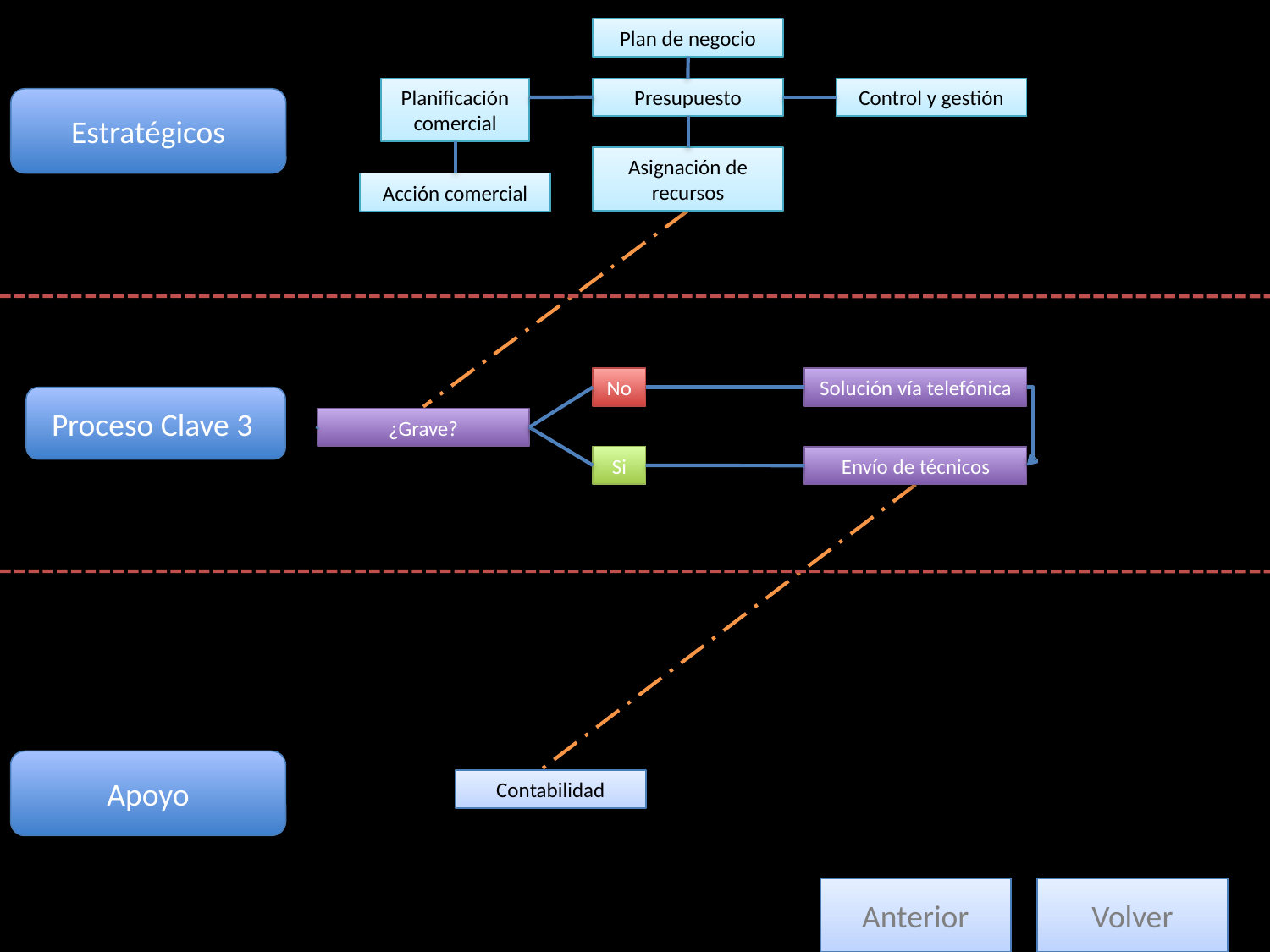

Plan de negocio
Planificación comercial
Presupuesto
Control y gestión
Estratégicos
Asignación de recursos
Acción comercial
No
Solución vía telefónica
Proceso Clave 3
¿Grave?
Si
Envío de técnicos
Apoyo
Contabilidad
Anterior
Volver